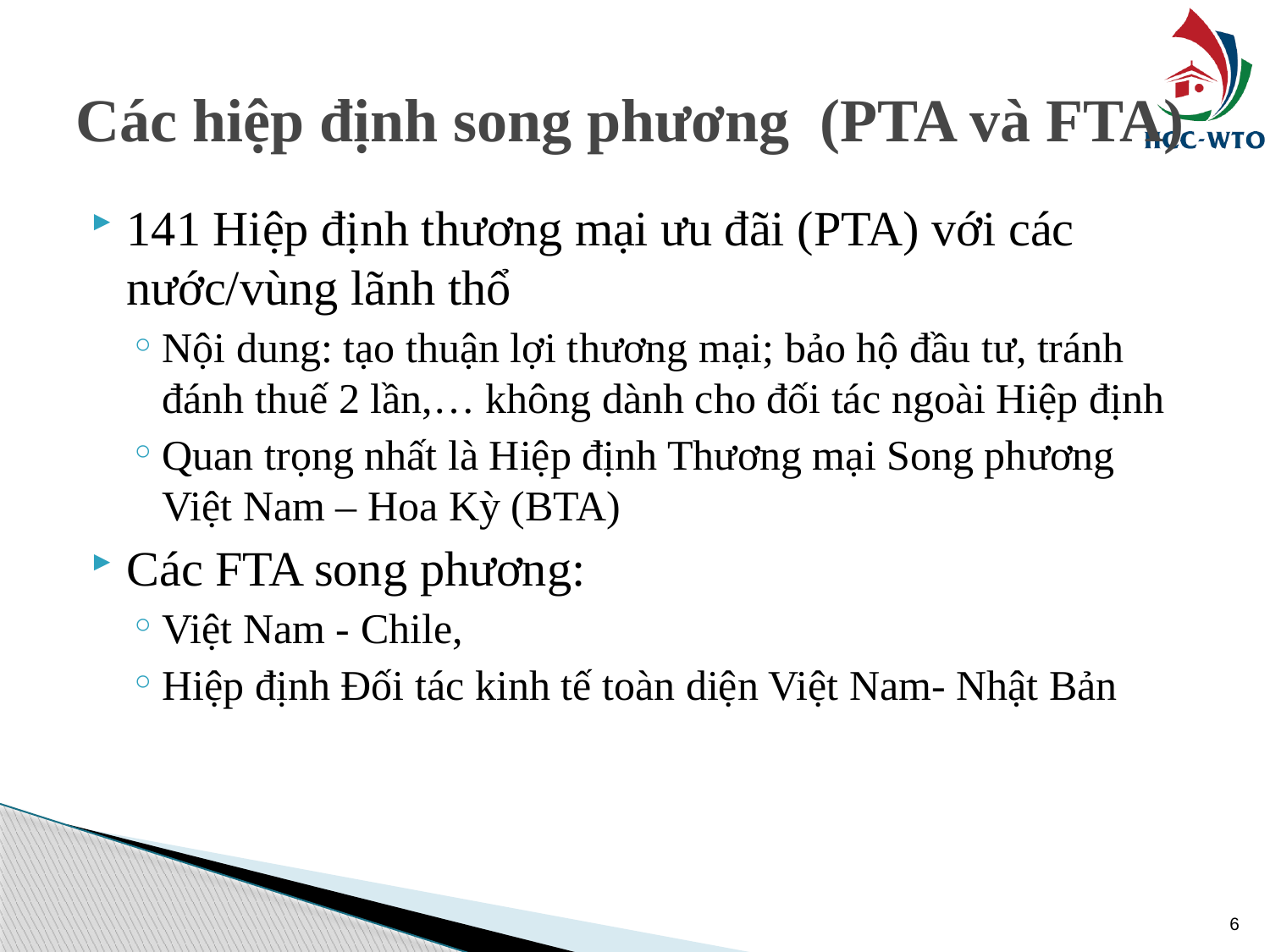

# Các hiệp định song phương  (PTA và FTA)
141 Hiệp định thương mại ưu đãi (PTA) với các nước/vùng lãnh thổ
Nội dung: tạo thuận lợi thương mại; bảo hộ đầu tư, tránh đánh thuế 2 lần,… không dành cho đối tác ngoài Hiệp định
Quan trọng nhất là Hiệp định Thương mại Song phương Việt Nam – Hoa Kỳ (BTA)
Các FTA song phương:
Việt Nam - Chile,
Hiệp định Đối tác kinh tế toàn diện Việt Nam- Nhật Bản
6